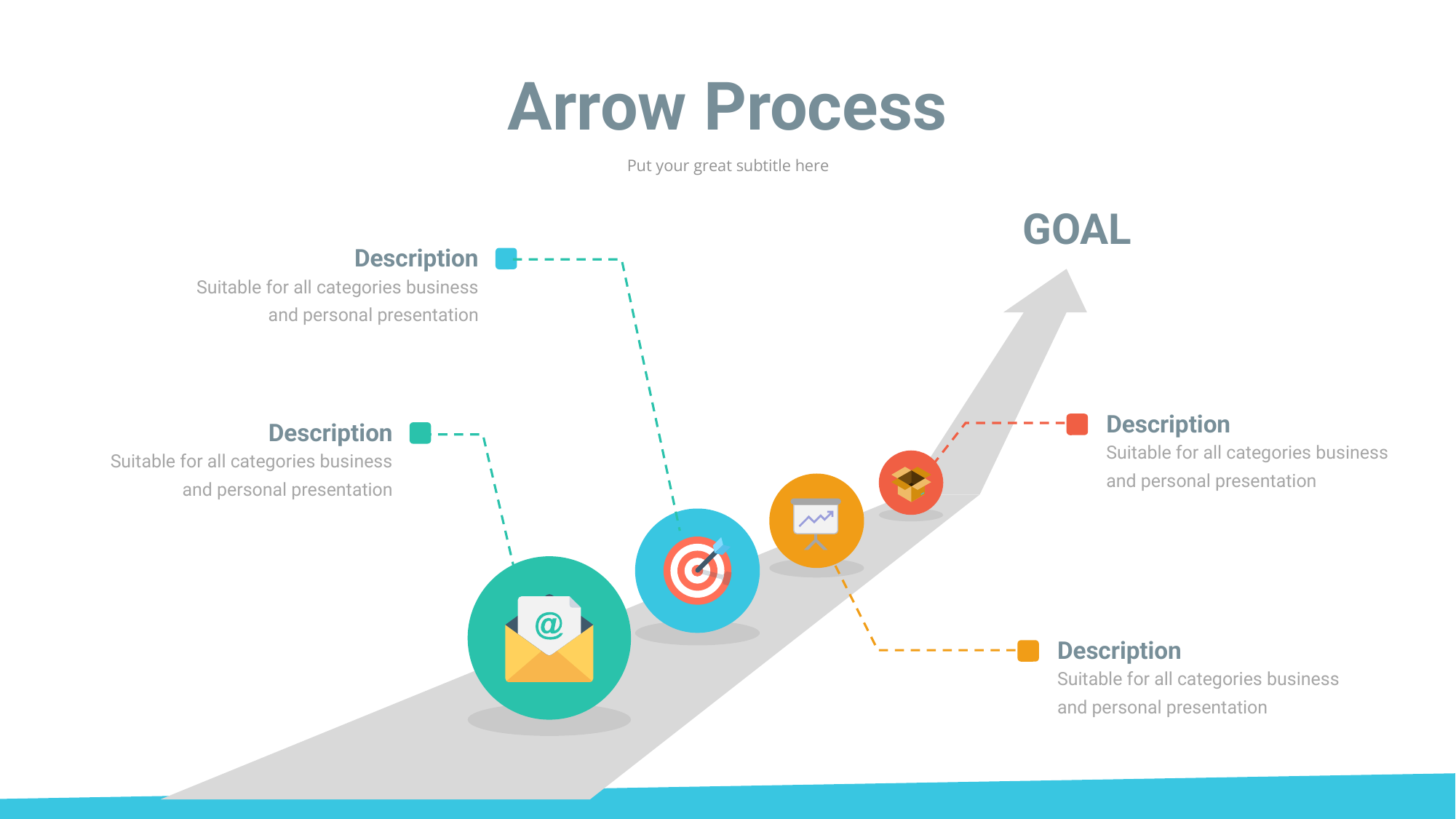

Arrow Process
Put your great subtitle here
GOAL
Description

Suitable for all categories business and personal presentation

Description

Description

Suitable for all categories business and personal presentation
Suitable for all categories business and personal presentation

Description

Suitable for all categories business and personal presentation